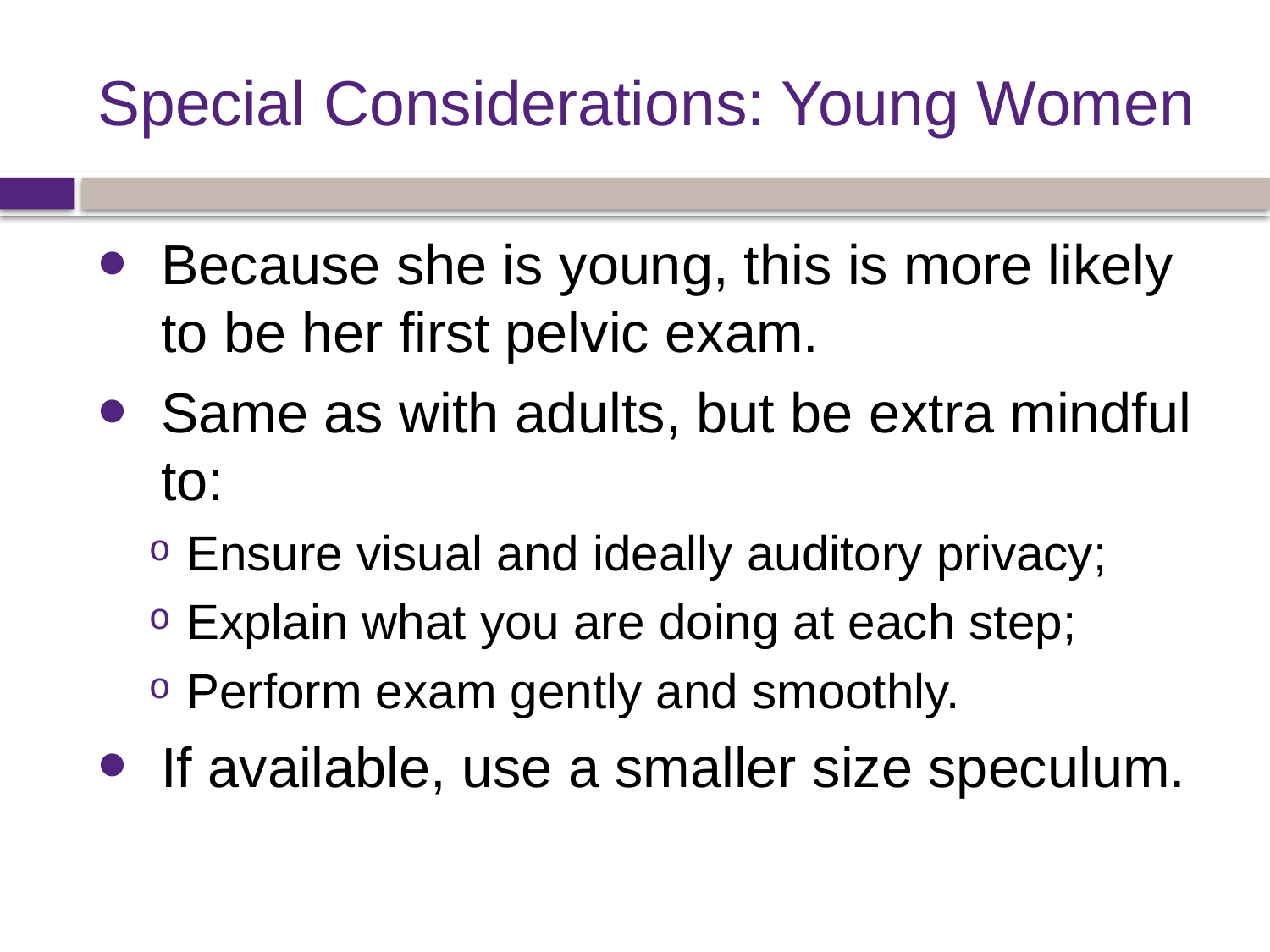

# Special Considerations: Young Women
Because she is young, this is more likely to be her first pelvic exam.
Same as with adults, but be extra mindful to:
Ensure visual and ideally auditory privacy;
Explain what you are doing at each step;
Perform exam gently and smoothly.
If available, use a smaller size speculum.